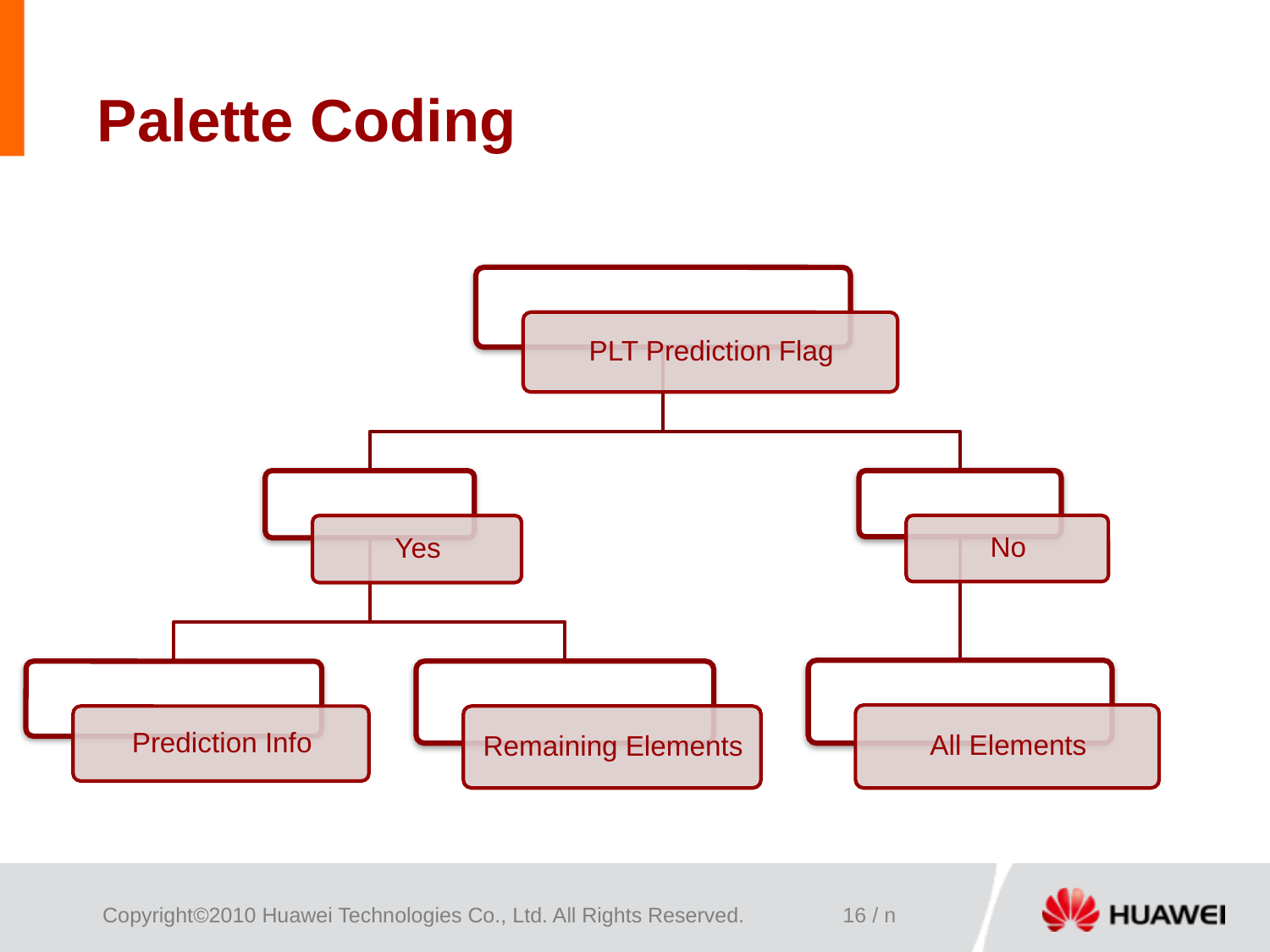

# Palette Coding
PLT Prediction Flag
Yes
Prediction Info
Remaining Elements
No
All Elements